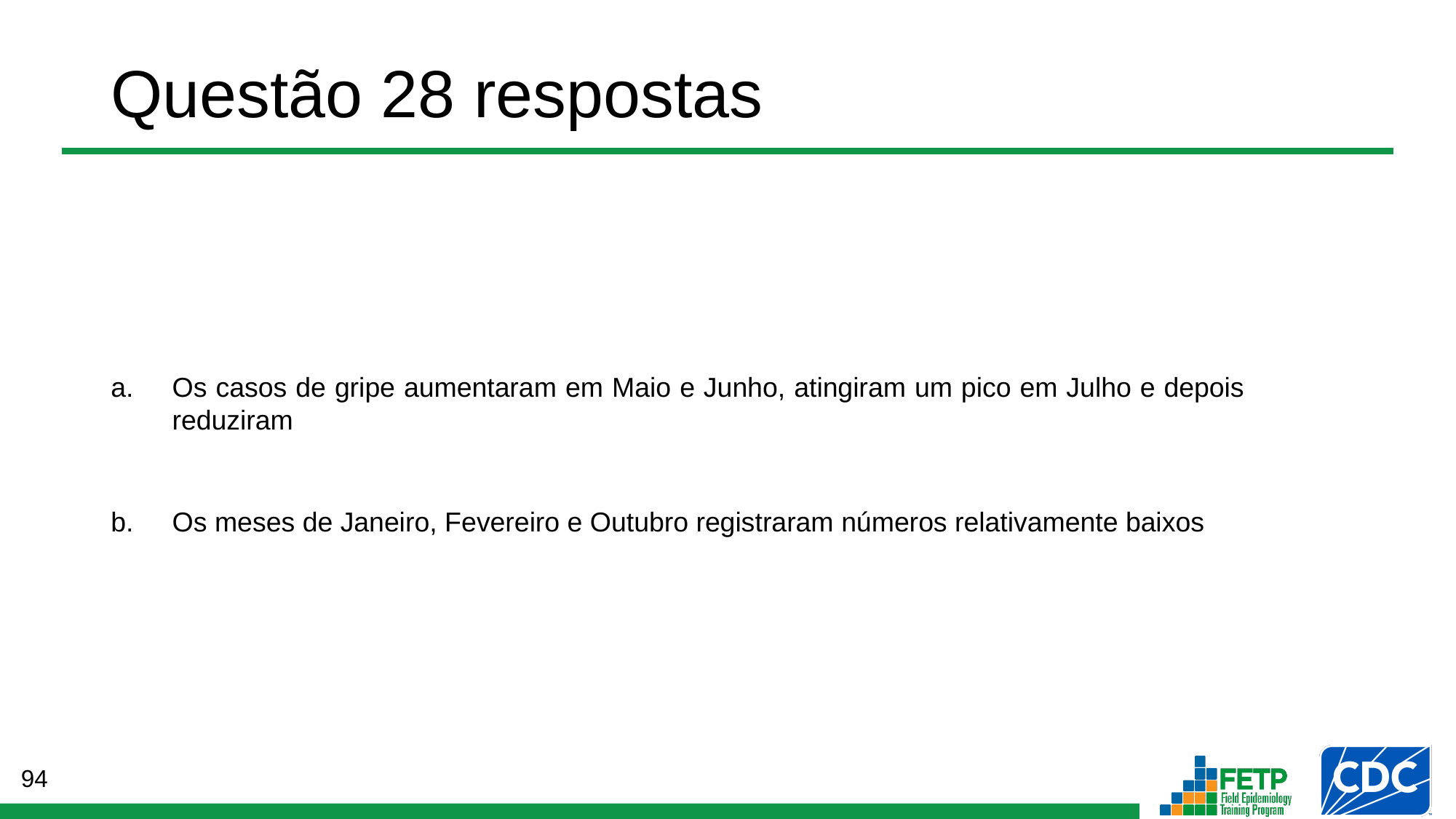

# Questão 28 respostas
Os casos de gripe aumentaram em Maio e Junho, atingiram um pico em Julho e depois reduziram

Os meses de Janeiro, Fevereiro e Outubro registraram números relativamente baixos